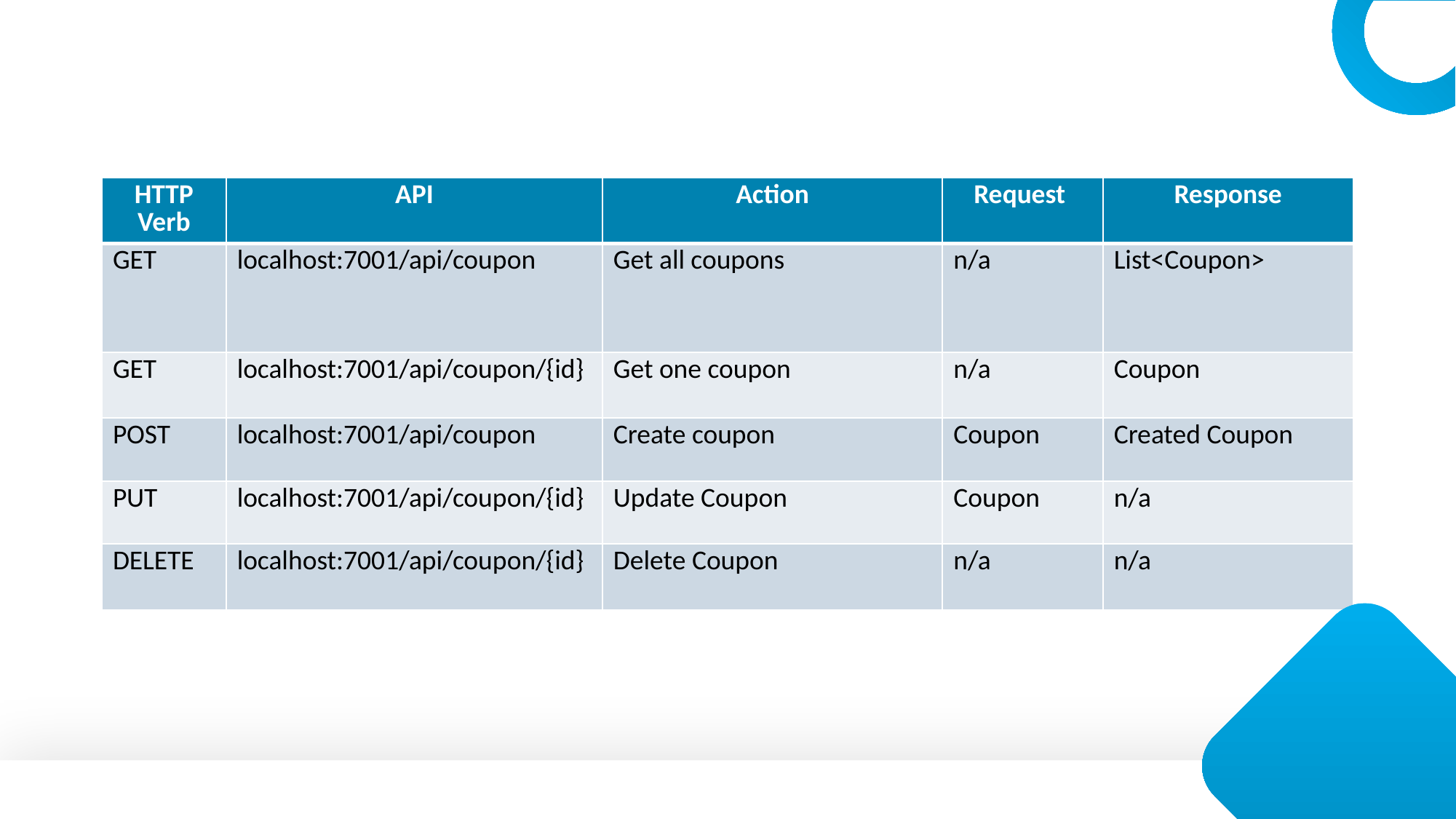

| HTTP Verb | API | Action | Request | Response |
| --- | --- | --- | --- | --- |
| GET | localhost:7001/api/coupon | Get all coupons | n/a | List<Coupon> |
| GET | localhost:7001/api/coupon/{id} | Get one coupon | n/a | Coupon |
| POST | localhost:7001/api/coupon | Create coupon | Coupon | Created Coupon |
| PUT | localhost:7001/api/coupon/{id} | Update Coupon | Coupon | n/a |
| DELETE | localhost:7001/api/coupon/{id} | Delete Coupon | n/a | n/a |